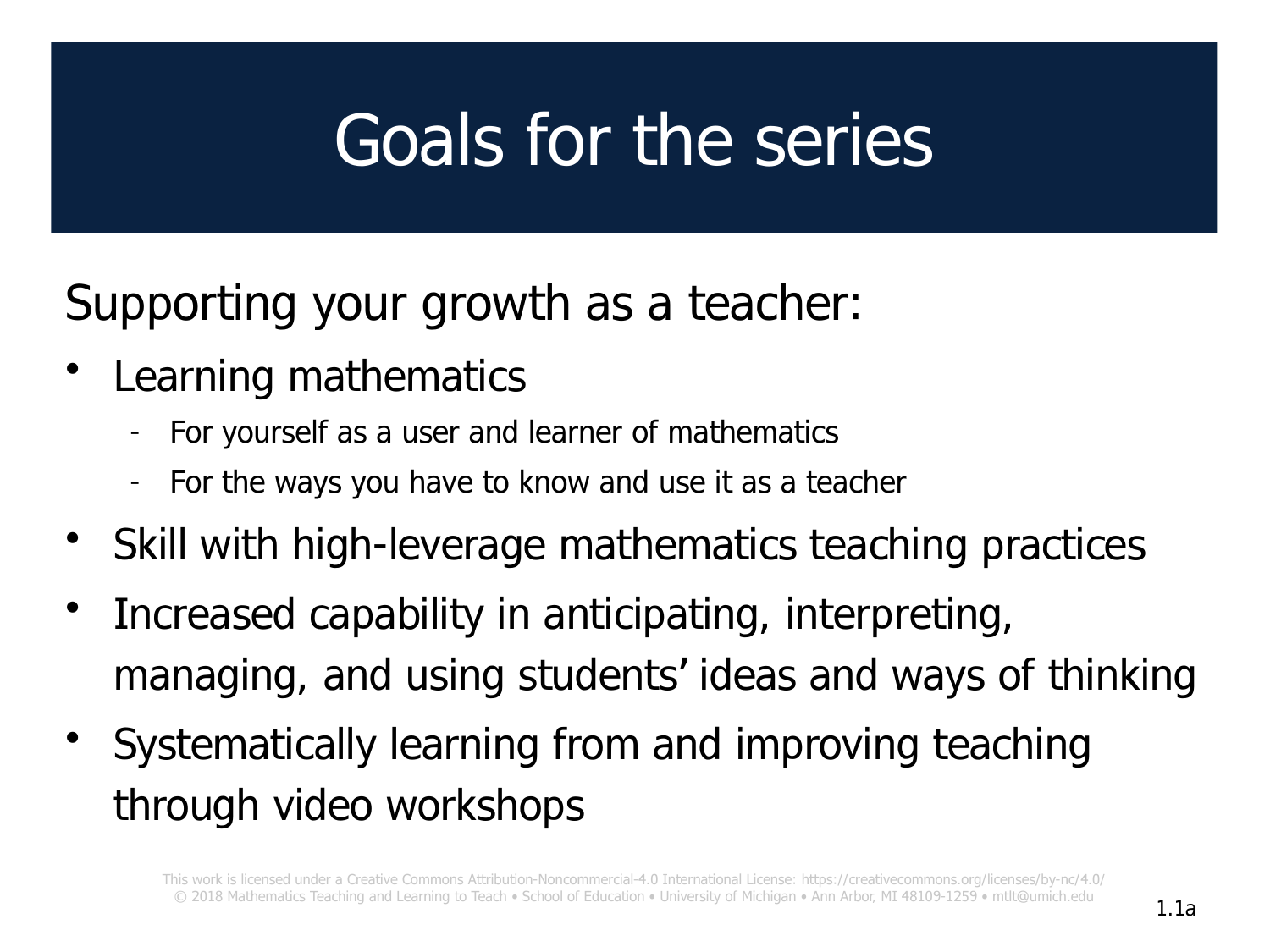

# Goals for the series
Supporting your growth as a teacher:
Learning mathematics
For yourself as a user and learner of mathematics
For the ways you have to know and use it as a teacher
Skill with high-leverage mathematics teaching practices
Increased capability in anticipating, interpreting, managing, and using students’ ideas and ways of thinking
Systematically learning from and improving teaching through video workshops
This work is licensed under a Creative Commons Attribution-Noncommercial-4.0 International License: https://creativecommons.org/licenses/by-nc/4.0/
© 2018 Mathematics Teaching and Learning to Teach • School of Education • University of Michigan • Ann Arbor, MI 48109-1259 • mtlt@umich.edu
1.1a